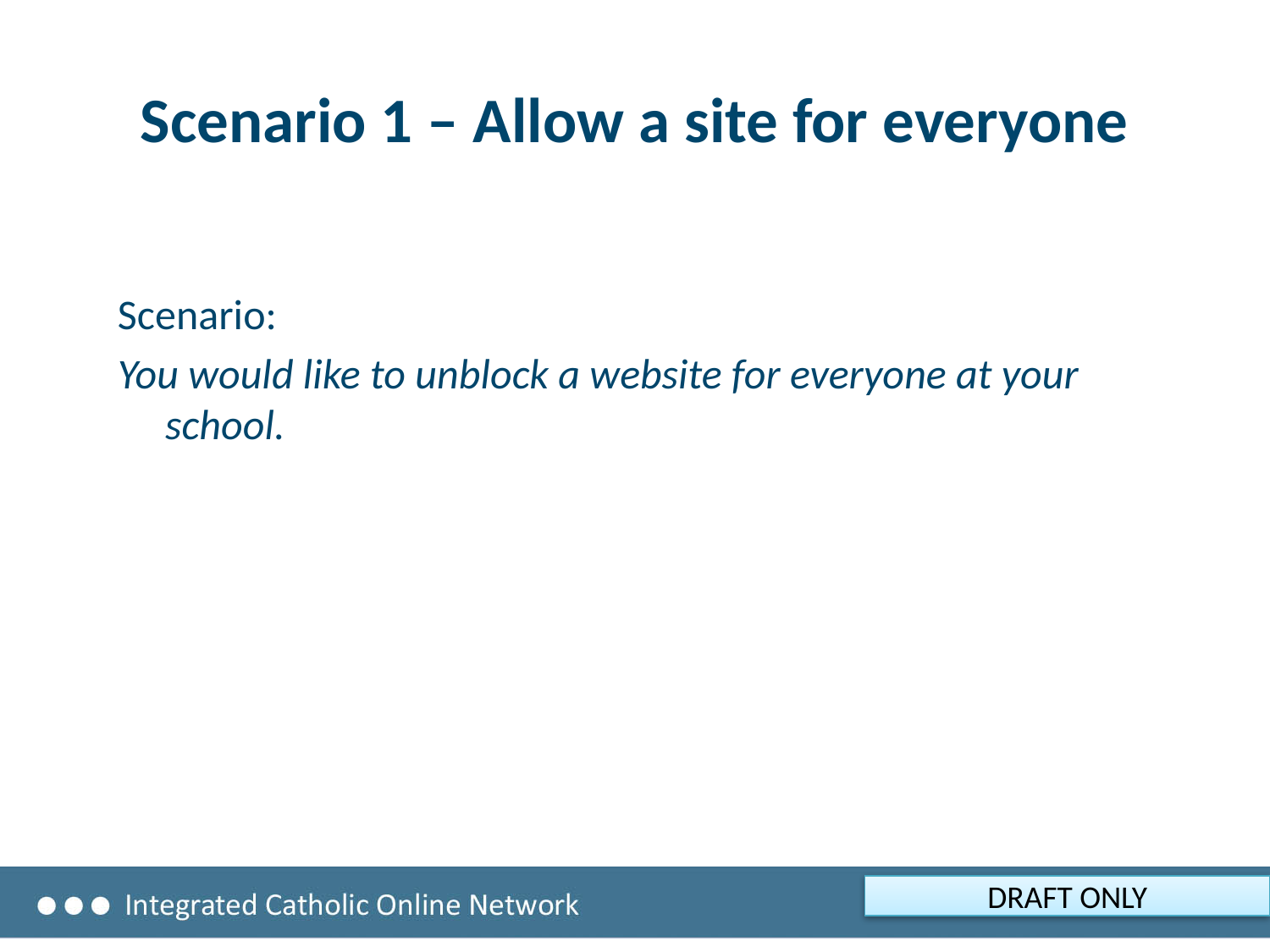

# Scenario 1 – Allow a site for everyone

Scenario:
You would like to unblock a website for everyone at your school.
DRAFT ONLY